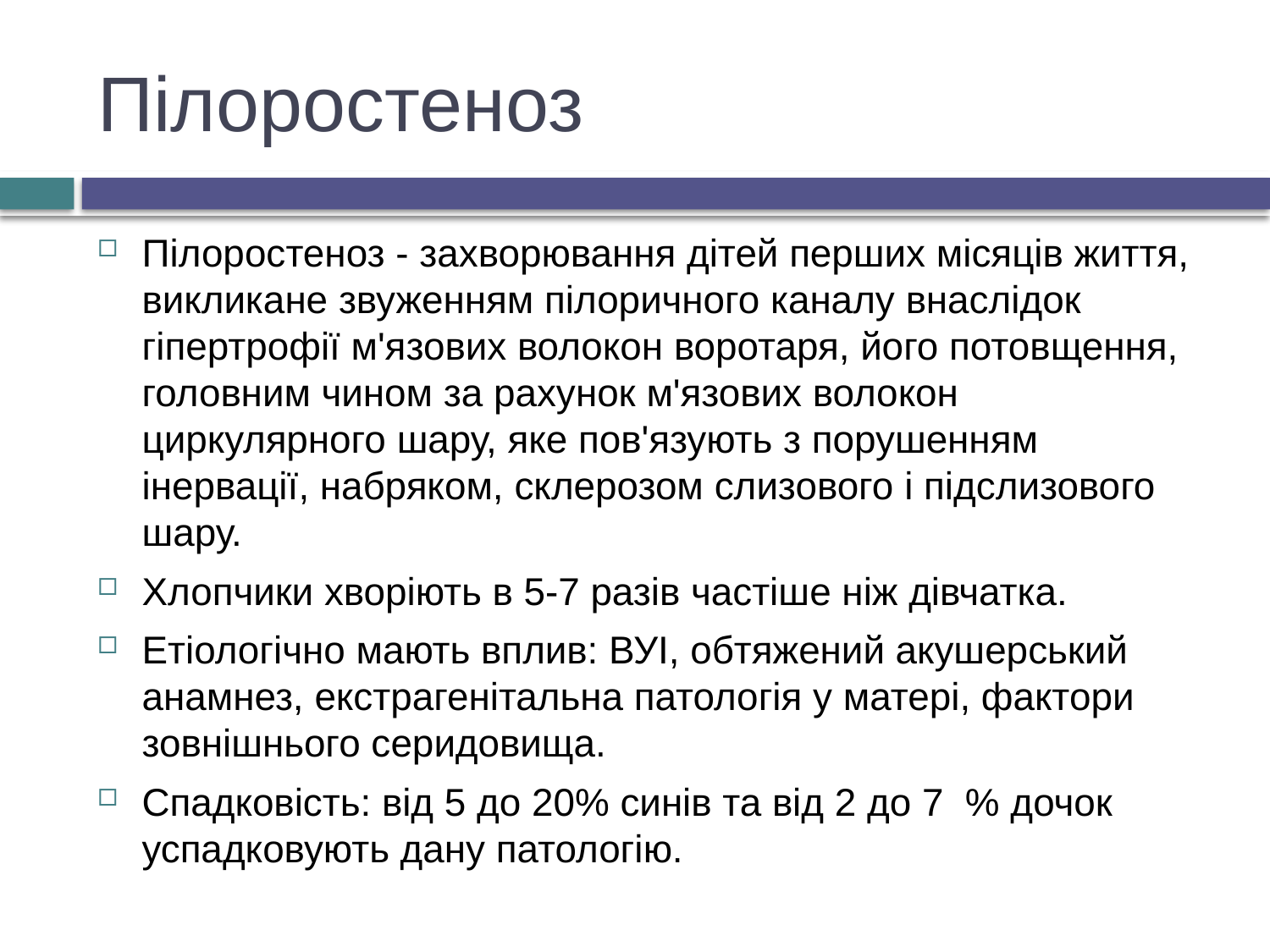

# Пілоростеноз
Пілоростеноз - захворювання дітей перших місяців життя, викликане звуженням пілоричного каналу внаслідок гіпертрофії м'язових волокон воротаря, його потовщення, головним чином за рахунок м'язових волокон циркулярного шару, яке пов'язують з порушенням інервації, набряком, склерозом слизового і підслизового шару.
Хлопчики хворіють в 5-7 разів частіше ніж дівчатка.
Етіологічно мають вплив: ВУІ, обтяжений акушерський анамнез, екстрагенітальна патологія у матері, фактори зовнішнього серидовища.
Спадковість: від 5 до 20% синів та від 2 до 7  % дочок успадковують дану патологію.